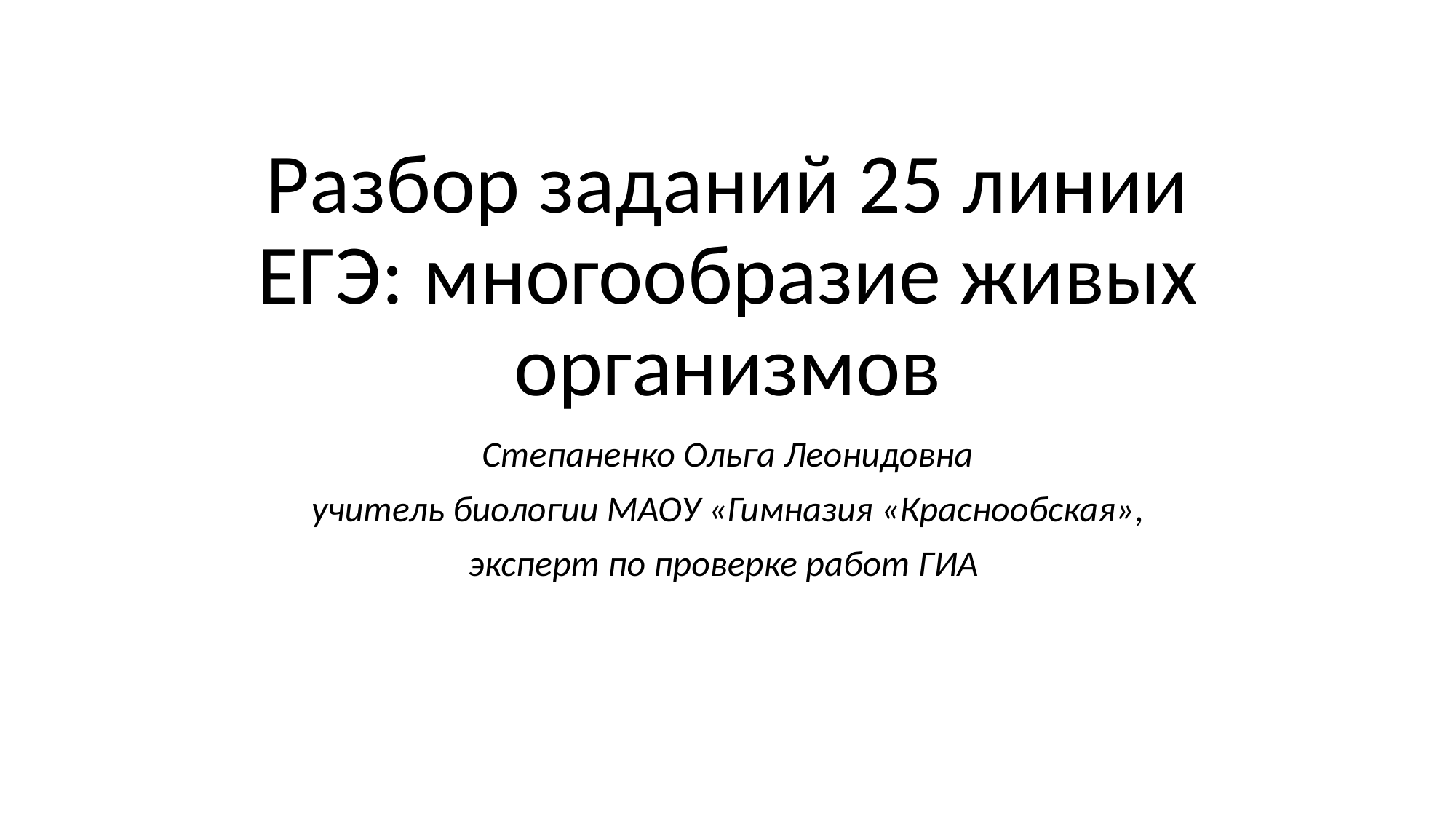

# Разбор заданий 25 линии ЕГЭ: многообразие живых организмов
Степаненко Ольга Леонидовна
учитель биологии МАОУ «Гимназия «Краснообская»,
эксперт по проверке работ ГИА